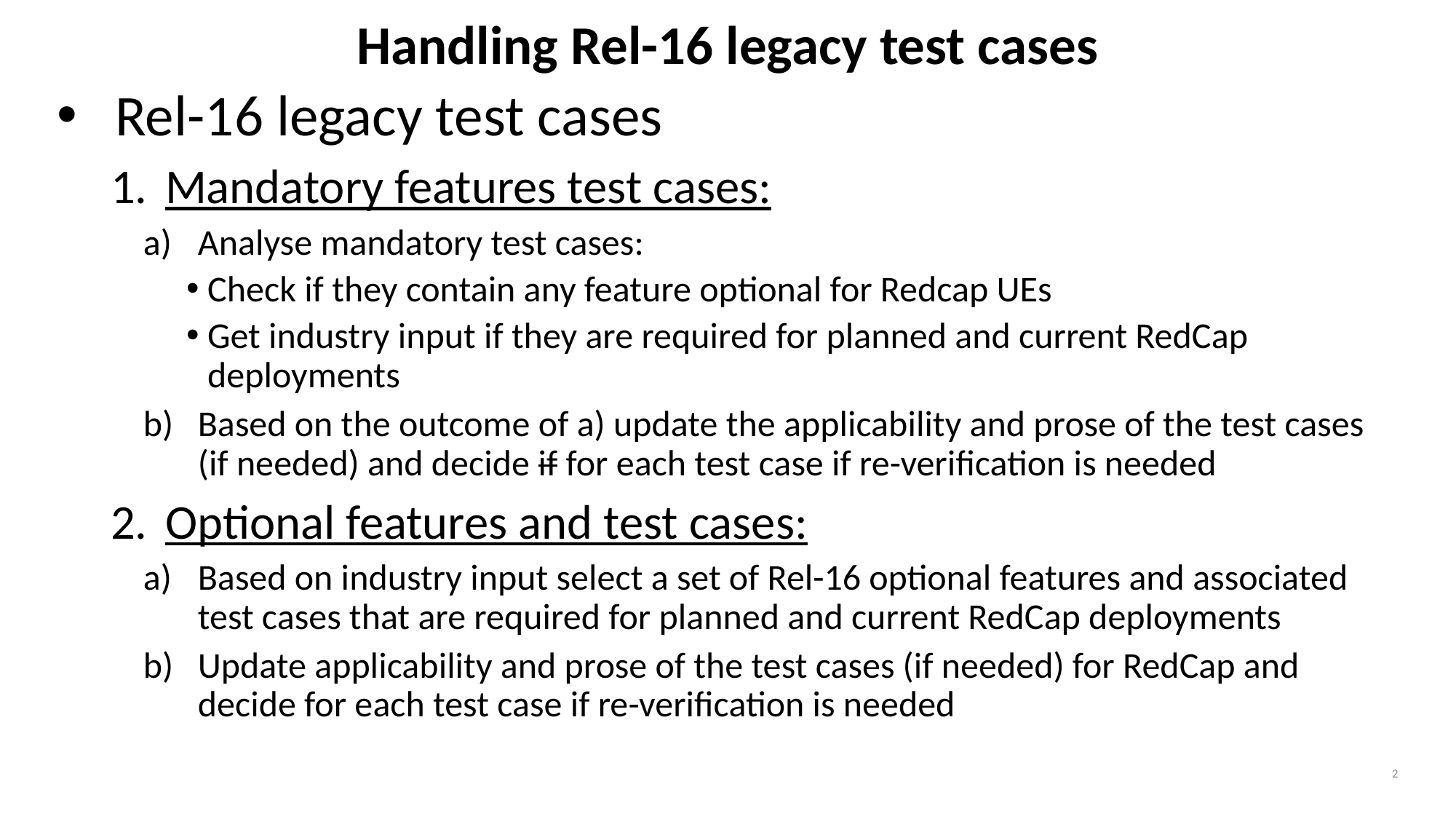

# Handling Rel-16 legacy test cases
Rel-16 legacy test cases
Mandatory features test cases:
Analyse mandatory test cases:
Check if they contain any feature optional for Redcap UEs
Get industry input if they are required for planned and current RedCap deployments
Based on the outcome of a) update the applicability and prose of the test cases (if needed) and decide if for each test case if re-verification is needed
Optional features and test cases:
Based on industry input select a set of Rel-16 optional features and associated test cases that are required for planned and current RedCap deployments
Update applicability and prose of the test cases (if needed) for RedCap and decide for each test case if re-verification is needed
2